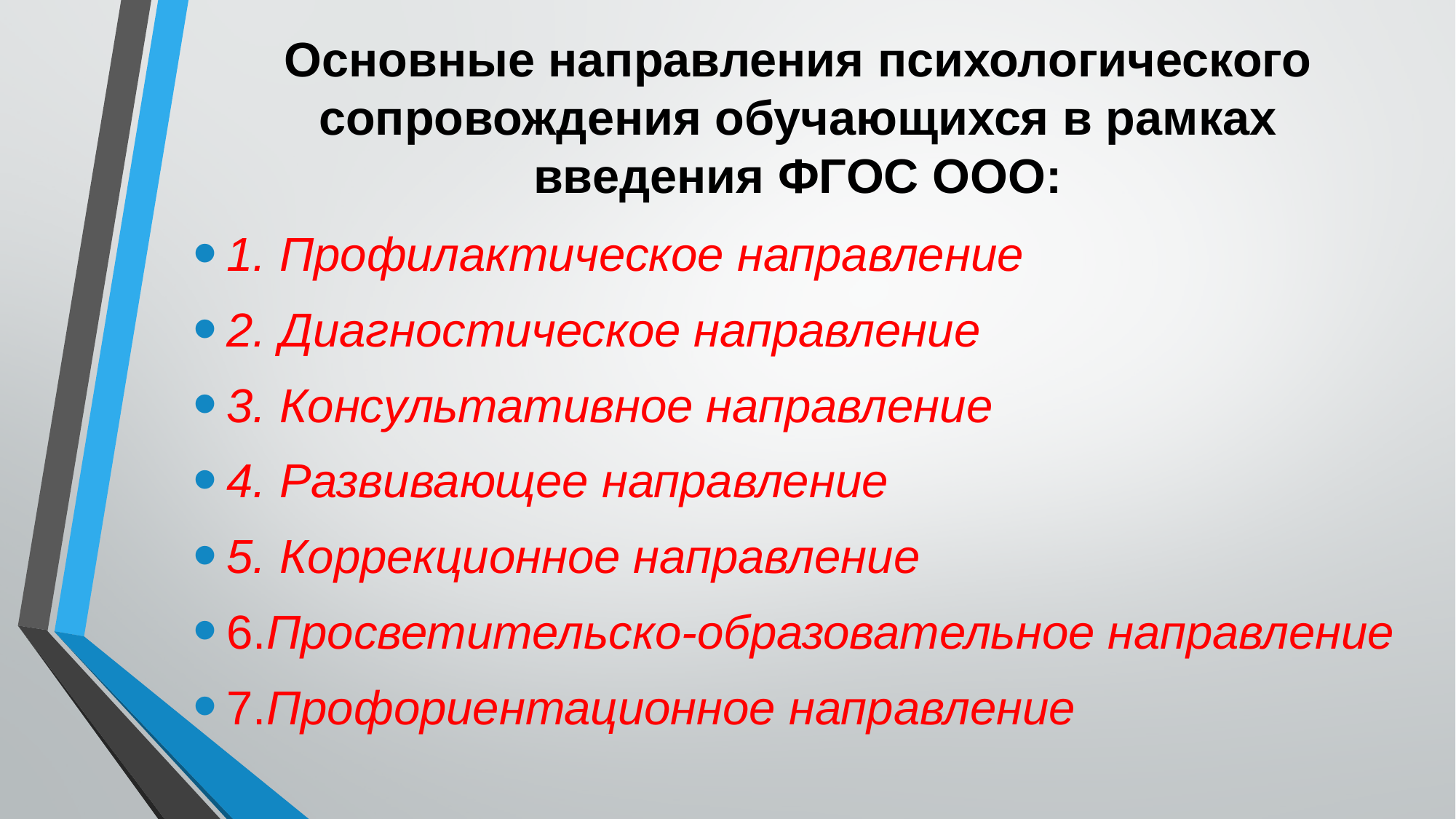

# Основные направления психологического сопровождения обучающихся в рамках введения ФГОС ООО:
1. Профилактическое направление
2. Диагностическое направление
3. Консультативное направление
4. Развивающее направление
5. Коррекционное направление
6.Просветительско-образовательное направление
7.Профориентационное направление